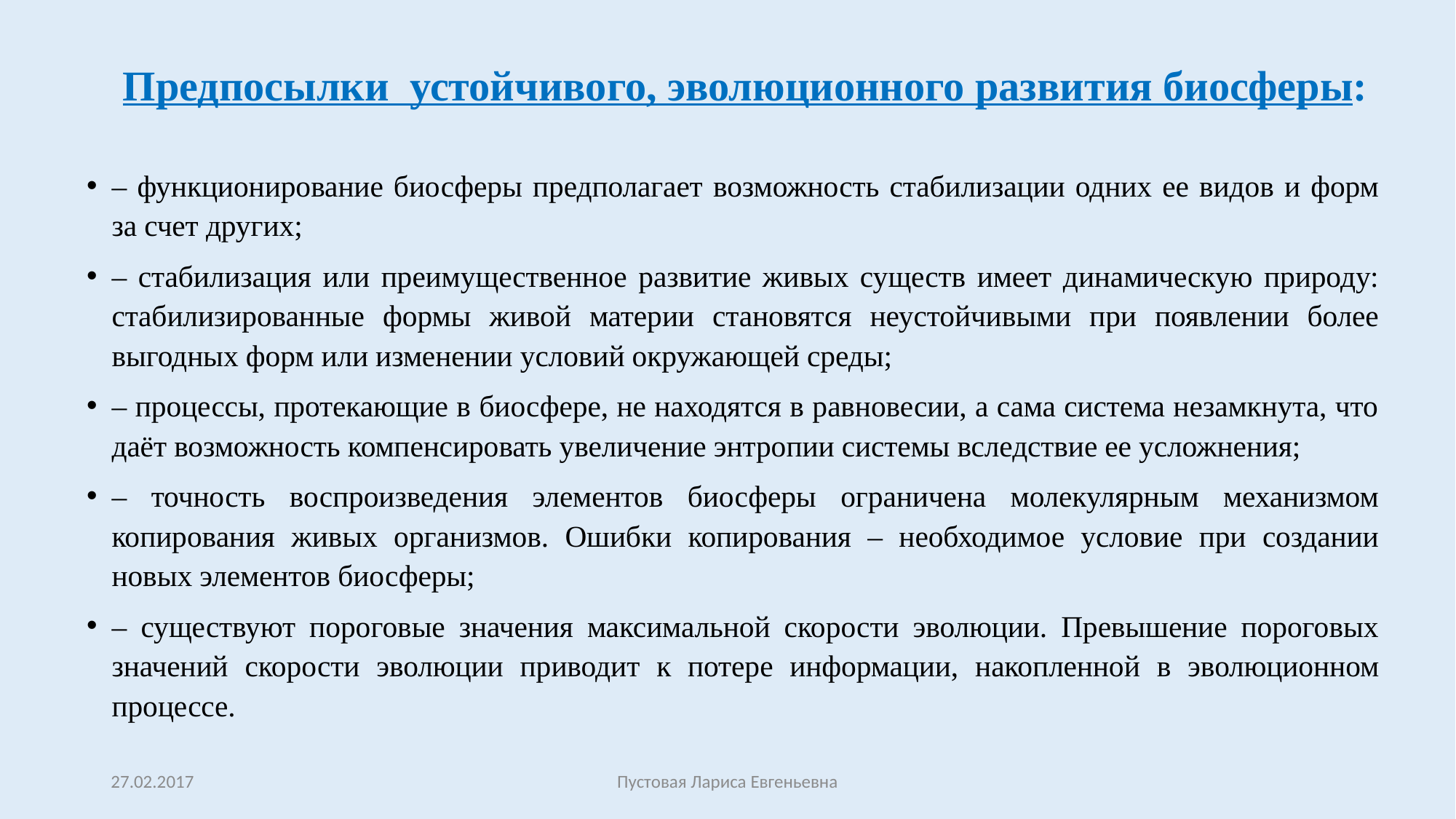

# Предпосылки  устойчивого, эволюционного развития биосферы:
– функционирование биосферы предполагает возможность стабилизации одних ее видов и форм за счет других;
– стабилизация или преимущественное развитие живых существ имеет динамическую природу: стабилизированные формы живой материи становятся неустойчивыми при появлении более выгодных форм или изменении условий окружающей среды;
– процессы, протекающие в биосфере, не находятся в равновесии, a сама система незамкнута, что даёт возможность компенсировать увеличение энтропии системы вследствие ее усложнения;
– точность воспроизведения элементов биосферы ограничена молекулярным механизмом копирования живых организмов. Ошибки копирования – необходимое условие при создании новых элементов биосферы;
– существуют пороговые значения максимальной скорости эволюции. Превышение пороговых значений скорости эволюции приводит к потере информации, накопленной в эволюционном процессе.
27.02.2017
Пустовая Лариса Евгеньевна